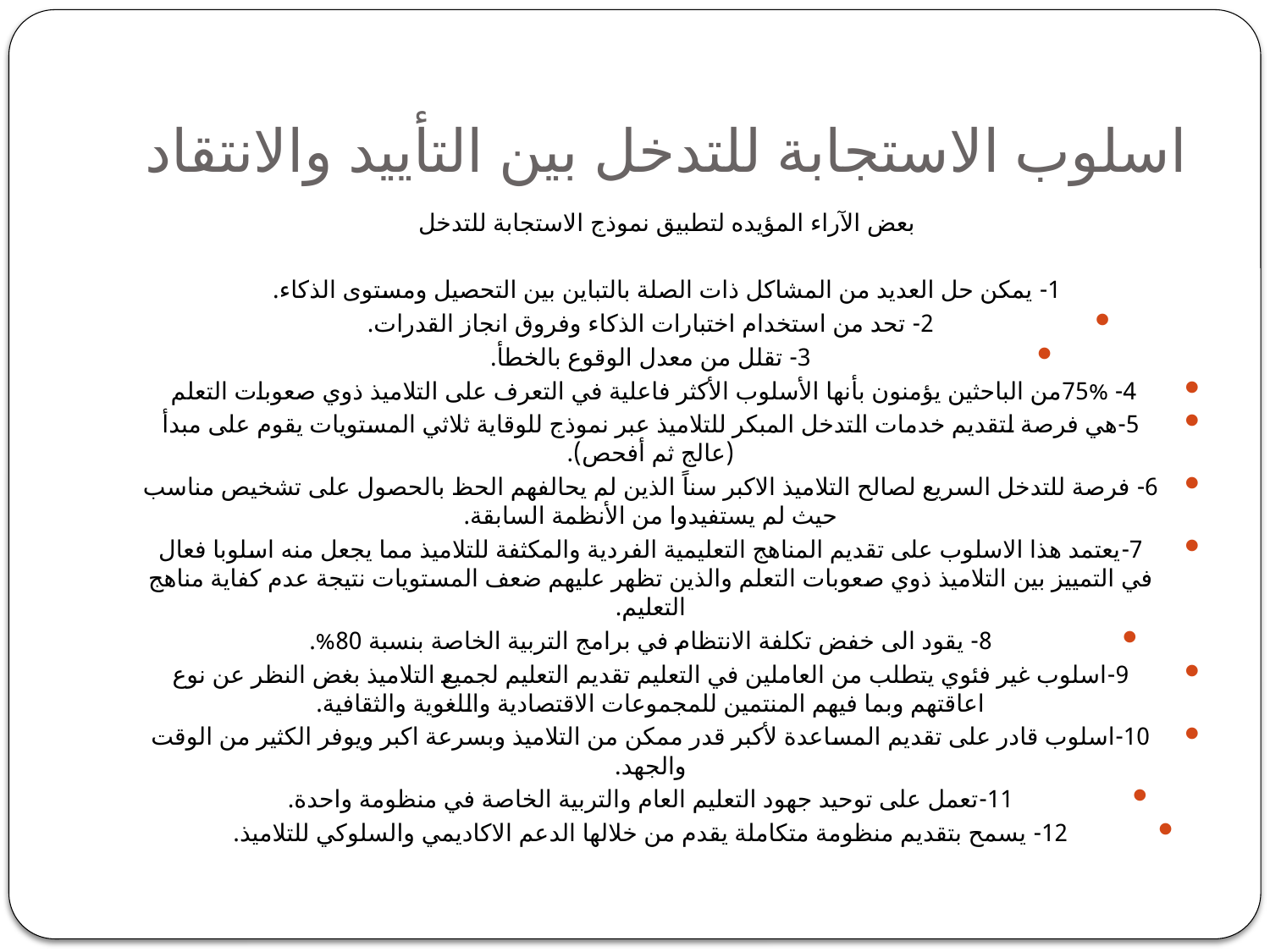

# اسلوب الاستجابة للتدخل بين التأييد والانتقاد
بعض الآراء المؤيده لتطبيق نموذج الاستجابة للتدخل

1- يمكن حل العديد من المشاكل ذات الصلة بالتباين بين التحصيل ومستوى الذكاء.
2- تحد من استخدام اختبارات الذكاء وفروق انجاز القدرات.
3- تقلل من معدل الوقوع بالخطأ.
4- 75%من الباحثين يؤمنون بأنها الأسلوب الأكثر فاعلية في التعرف على التلاميذ ذوي صعوبات التعلم
5-هي فرصة لتقديم خدمات التدخل المبكر للتلاميذ عبر نموذج للوقاية ثلاثي المستويات يقوم على مبدأ (عالج ثم أفحص).
6- فرصة للتدخل السريع لصالح التلاميذ الاكبر سناً الذين لم يحالفهم الحظ بالحصول على تشخيص مناسب حيث لم يستفيدوا من الأنظمة السابقة.
7-يعتمد هذا الاسلوب على تقديم المناهج التعليمية الفردية والمكثفة للتلاميذ مما يجعل منه اسلوبا فعال في التمييز بين التلاميذ ذوي صعوبات التعلم والذين تظهر عليهم ضعف المستويات نتيجة عدم كفاية مناهج التعليم.
8- يقود الى خفض تكلفة الانتظام في برامج التربية الخاصة بنسبة 80%.
9-اسلوب غير فئوي يتطلب من العاملين في التعليم تقديم التعليم لجميع التلاميذ بغض النظر عن نوع اعاقتهم وبما فيهم المنتمين للمجموعات الاقتصادية واللغوية والثقافية.
10-اسلوب قادر على تقديم المساعدة لأكبر قدر ممكن من التلاميذ وبسرعة اكبر ويوفر الكثير من الوقت والجهد.
11-تعمل على توحيد جهود التعليم العام والتربية الخاصة في منظومة واحدة.
12- يسمح بتقديم منظومة متكاملة يقدم من خلالها الدعم الاكاديمي والسلوكي للتلاميذ.